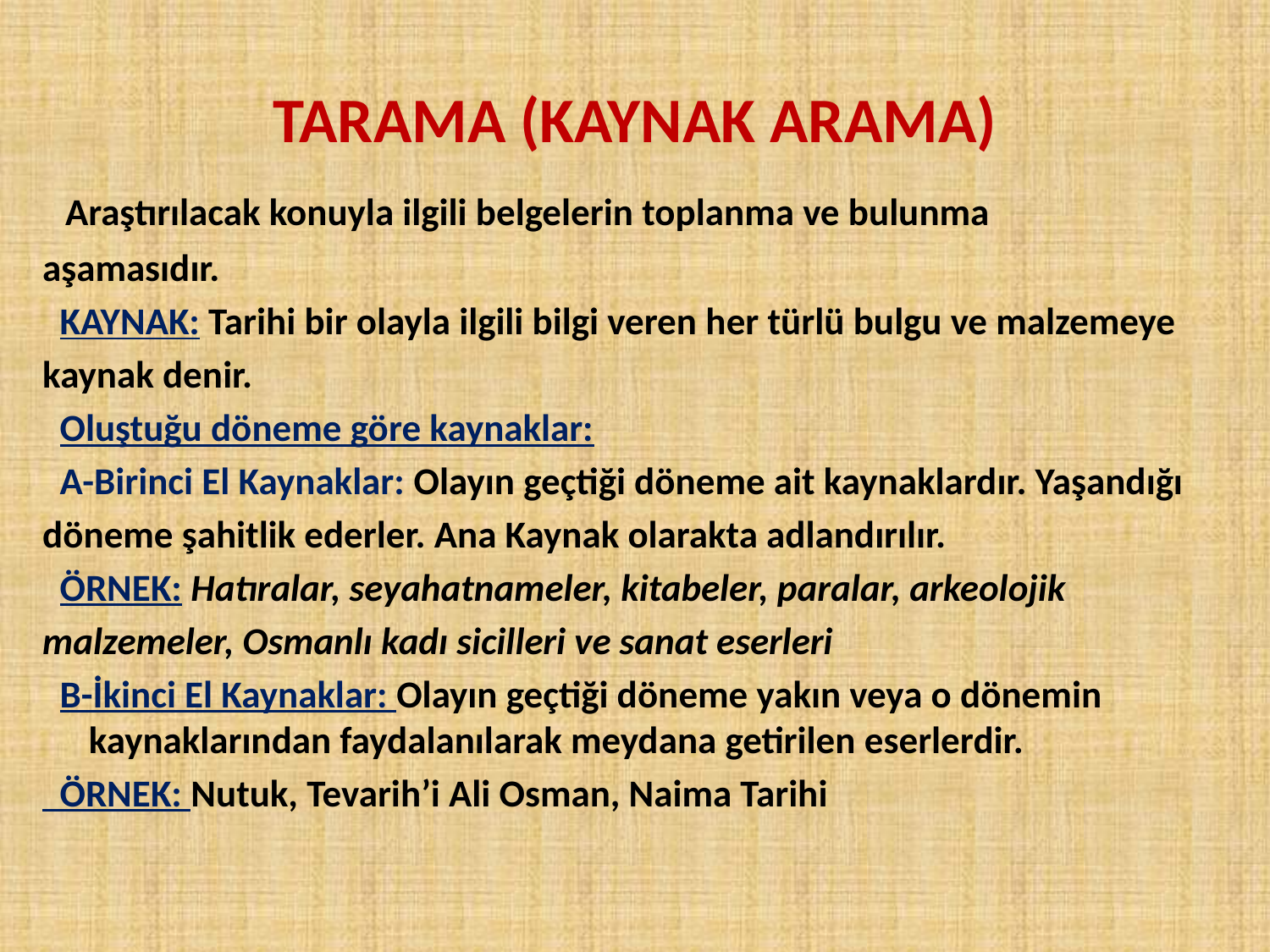

# TARAMA (KAYNAK ARAMA)
  Araştırılacak konuyla ilgili belgelerin toplanma ve bulunma
aşamasıdır.
  KAYNAK: Tarihi bir olayla ilgili bilgi veren her türlü bulgu ve malzemeye
kaynak denir.
  Oluştuğu döneme göre kaynaklar:
  A-Birinci El Kaynaklar: Olayın geçtiği döneme ait kaynaklardır. Yaşandığı
döneme şahitlik ederler. Ana Kaynak olarakta adlandırılır.
  ÖRNEK: Hatıralar, seyahatnameler, kitabeler, paralar, arkeolojik
malzemeler, Osmanlı kadı sicilleri ve sanat eserleri
  B-İkinci El Kaynaklar: Olayın geçtiği döneme yakın veya o dönemin kaynaklarından faydalanılarak meydana getirilen eserlerdir.
  ÖRNEK: Nutuk, Tevarih’i Ali Osman, Naima Tarihi